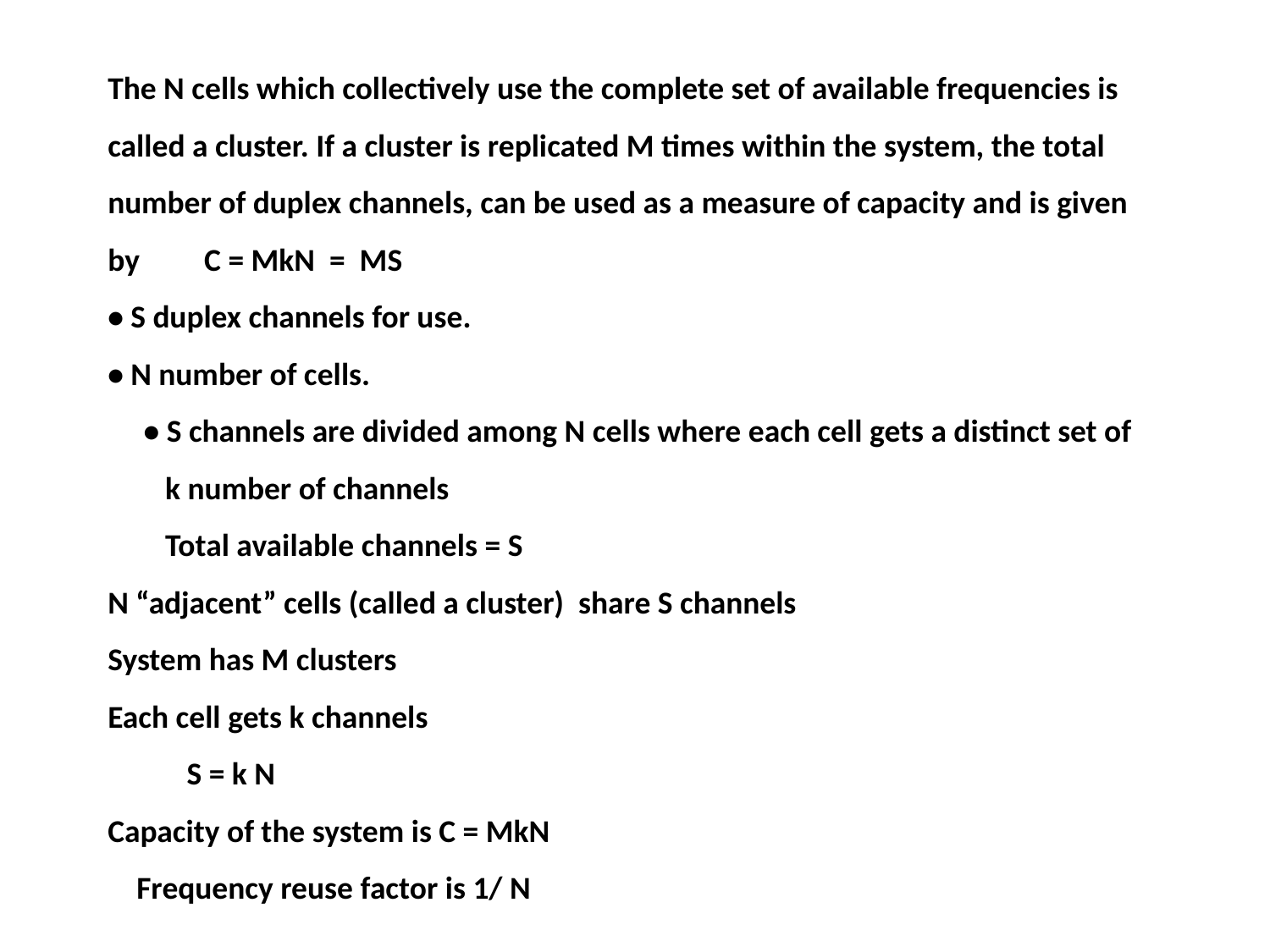

The N cells which collectively use the complete set of available frequencies is called a cluster. If a cluster is replicated M times within the system, the total number of duplex channels, can be used as a measure of capacity and is given by         C = MkN  =  MS
• S duplex channels for use.
• N number of cells.
     • S channels are divided among N cells where each cell gets a distinct set of
        k number of channels
        Total available channels = S
N “adjacent” cells (called a cluster)  share S channels
System has M clusters
Each cell gets k channels
           S = k N
Capacity of the system is C = MkN
    Frequency reuse factor is 1/ N